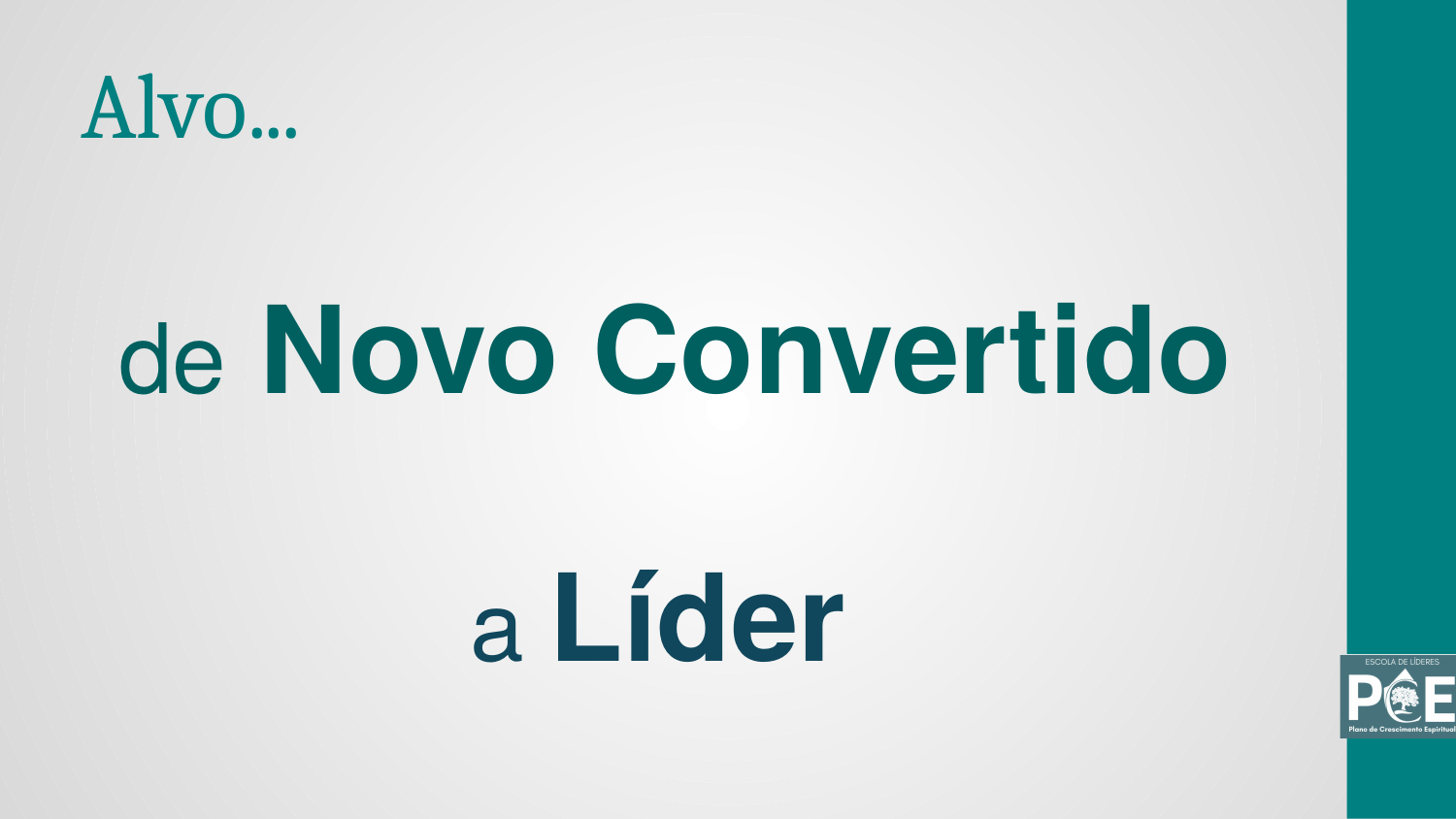

# Alvo...
de Novo Convertido
a Líder